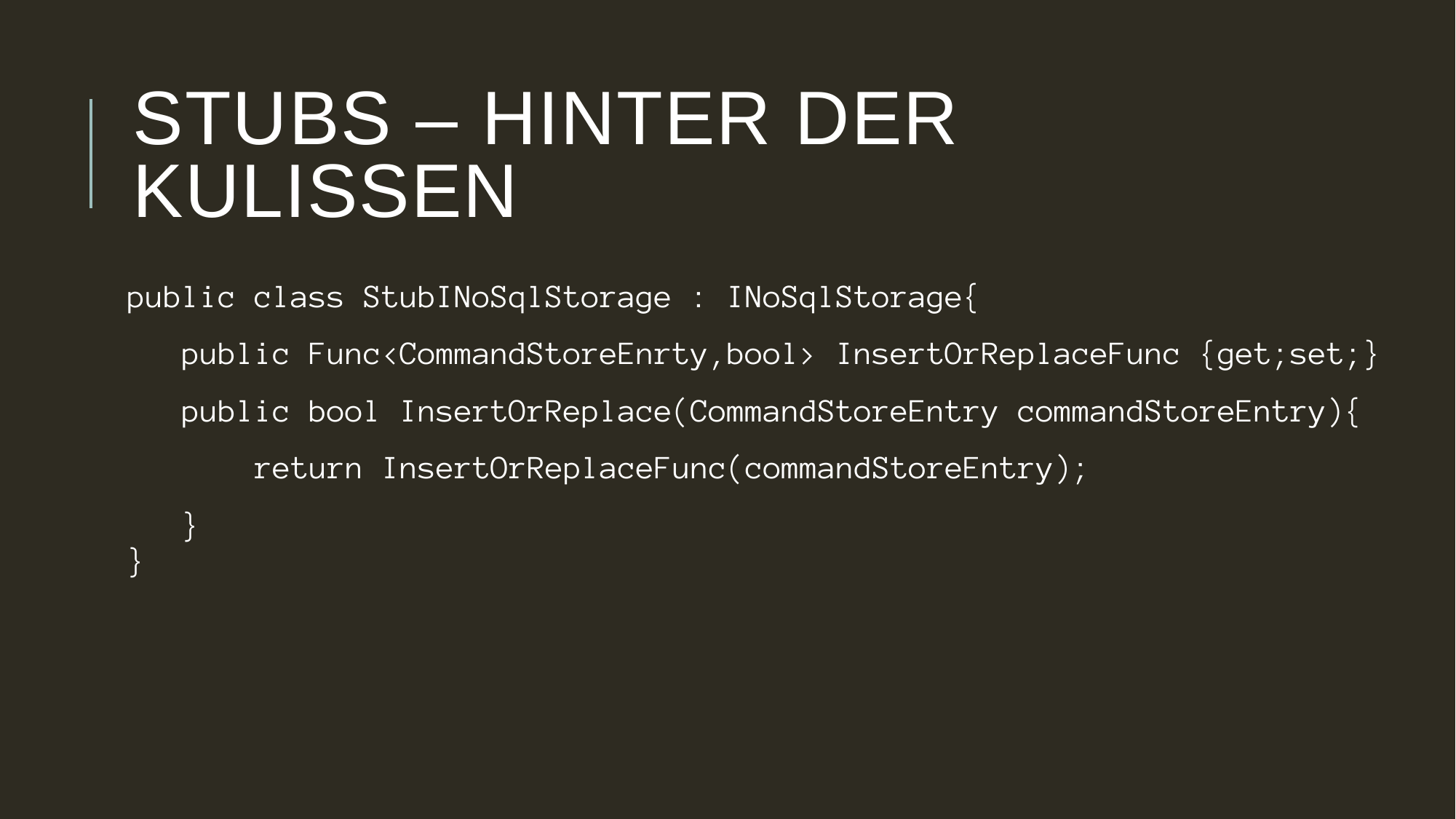

# STUBS – HINTER DER KULISSEN
public class StubINoSqlStorage : INoSqlStorage{
   public Func<CommandStoreEnrty,bool> InsertOrReplaceFunc {get;set;}
   public bool InsertOrReplace(CommandStoreEntry commandStoreEntry){
	 return InsertOrReplaceFunc(commandStoreEntry);
   }
}